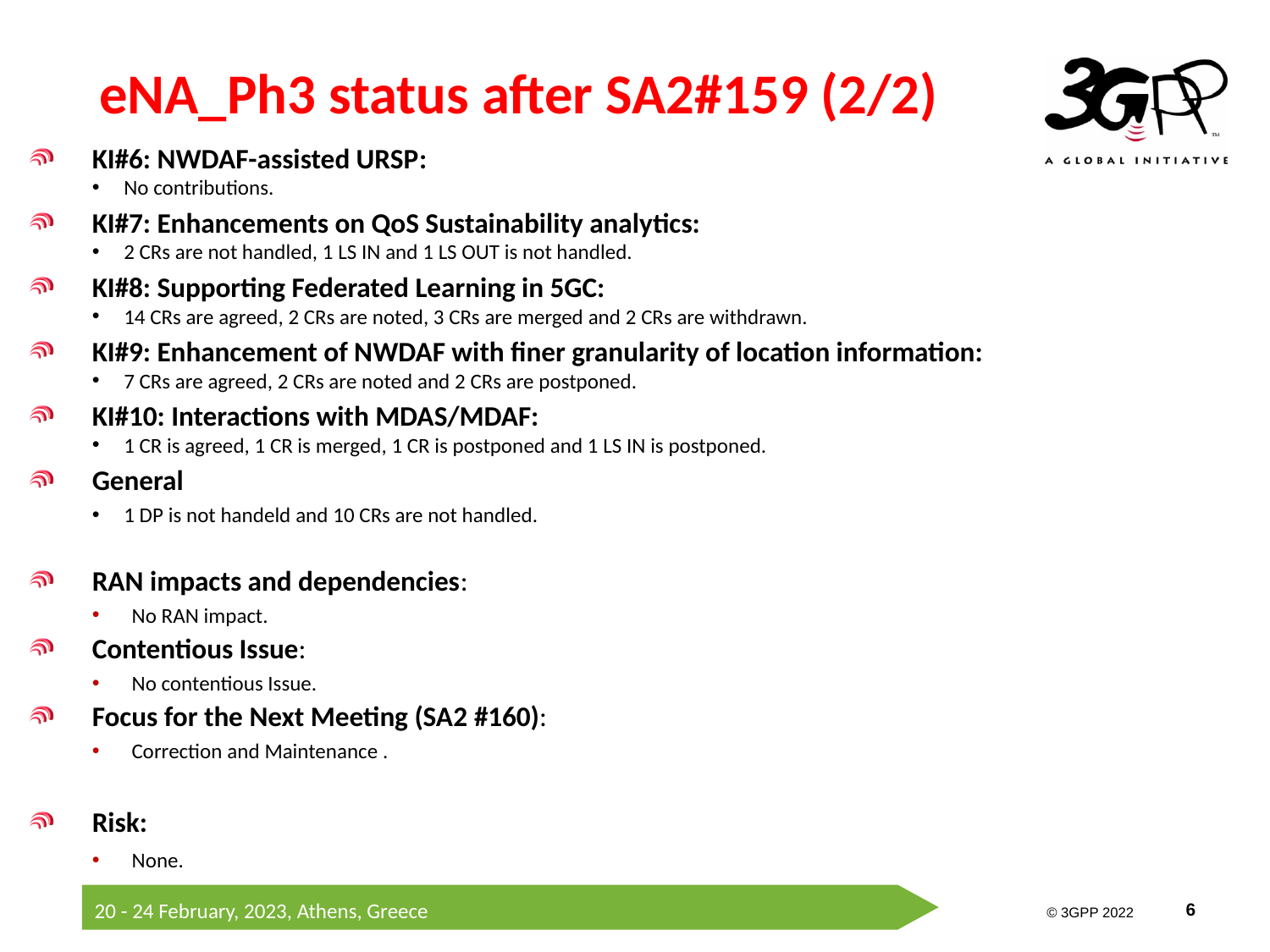

# eNA_Ph3 status after SA2#159 (2/2)
KI#6: NWDAF-assisted URSP:
No contributions.
KI#7: Enhancements on QoS Sustainability analytics:
2 CRs are not handled, 1 LS IN and 1 LS OUT is not handled.
KI#8: Supporting Federated Learning in 5GC:
14 CRs are agreed, 2 CRs are noted, 3 CRs are merged and 2 CRs are withdrawn.
KI#9: Enhancement of NWDAF with finer granularity of location information:
7 CRs are agreed, 2 CRs are noted and 2 CRs are postponed.
KI#10: Interactions with MDAS/MDAF:
1 CR is agreed, 1 CR is merged, 1 CR is postponed and 1 LS IN is postponed.
General
1 DP is not handeld and 10 CRs are not handled.

RAN impacts and dependencies:
No RAN impact.
Contentious Issue:
No contentious Issue.
Focus for the Next Meeting (SA2 #160):
Correction and Maintenance .

Risk:
None.